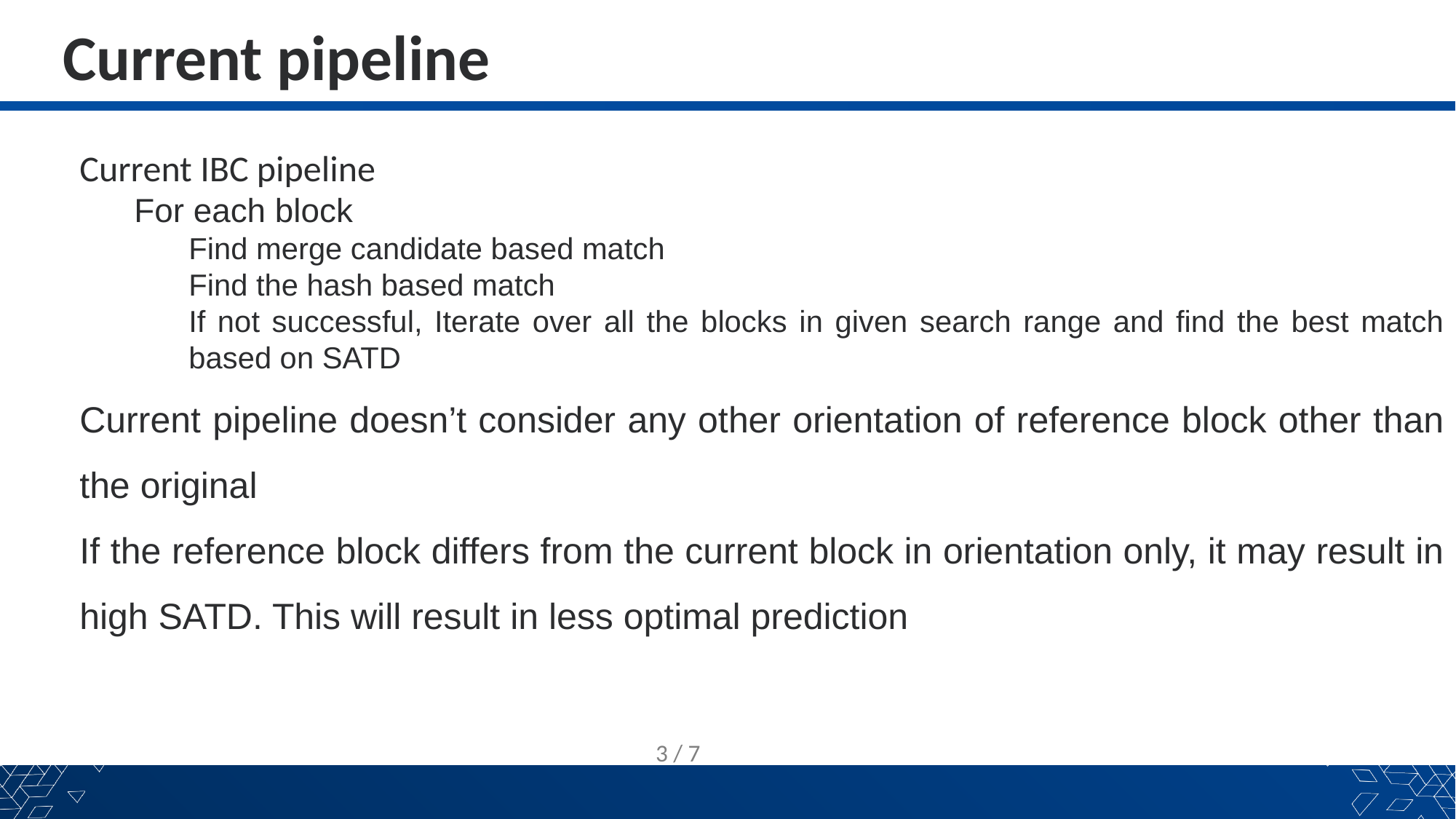

Current pipeline
Current IBC pipeline
For each block
Find merge candidate based match
Find the hash based match
If not successful, Iterate over all the blocks in given search range and find the best match based on SATD
Current pipeline doesn’t consider any other orientation of reference block other than the original
If the reference block differs from the current block in orientation only, it may result in high SATD. This will result in less optimal prediction